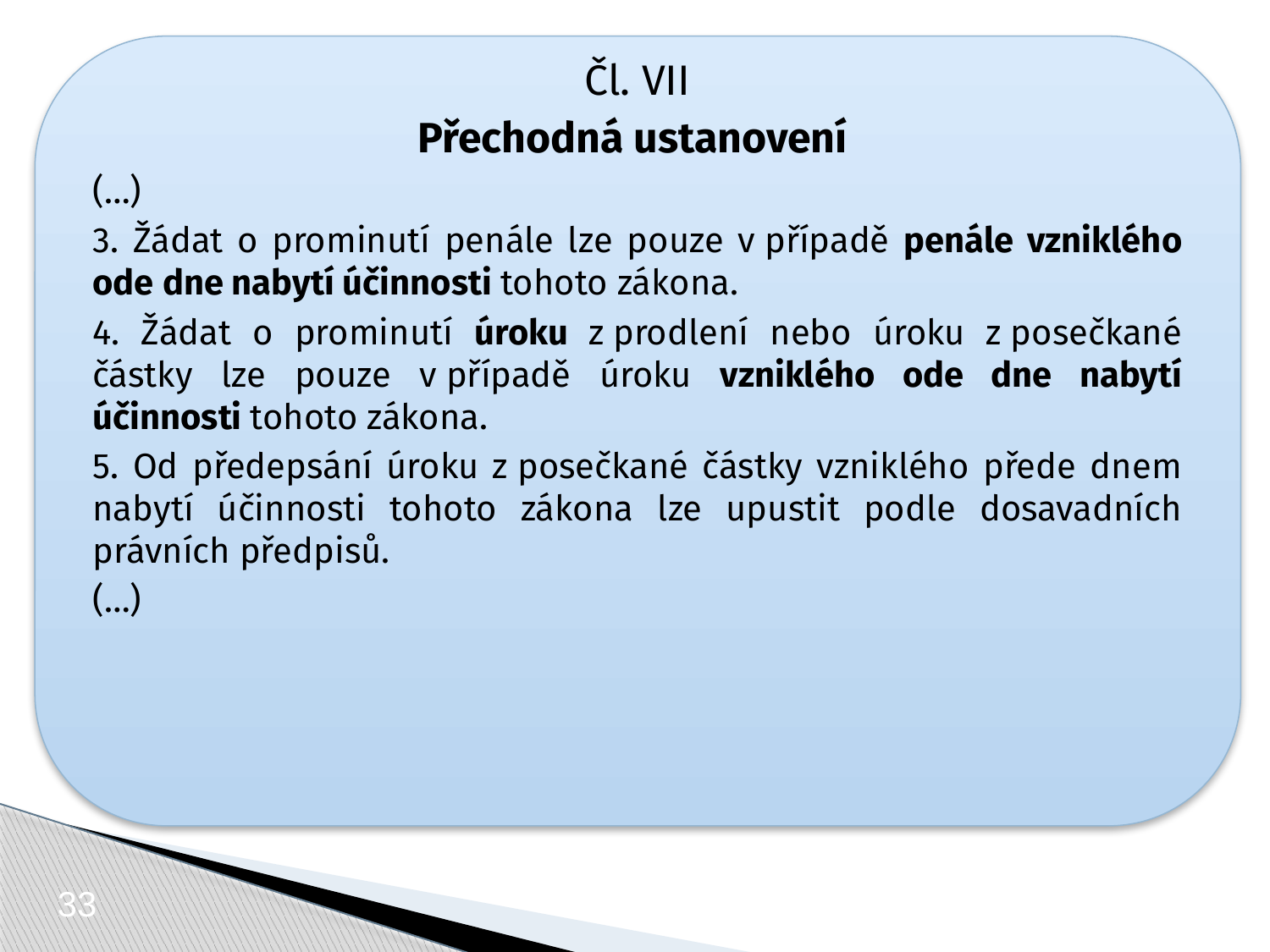

Čl. VII
Přechodná ustanovení
(…)
3. Žádat o prominutí penále lze pouze v případě penále vzniklého ode dne nabytí účinnosti tohoto zákona.
4. Žádat o prominutí úroku z prodlení nebo úroku z posečkané částky lze pouze v případě úroku vzniklého ode dne nabytí účinnosti tohoto zákona.
5. Od předepsání úroku z posečkané částky vzniklého přede dnem nabytí účinnosti tohoto zákona lze upustit podle dosavadních právních předpisů.
(…)

33